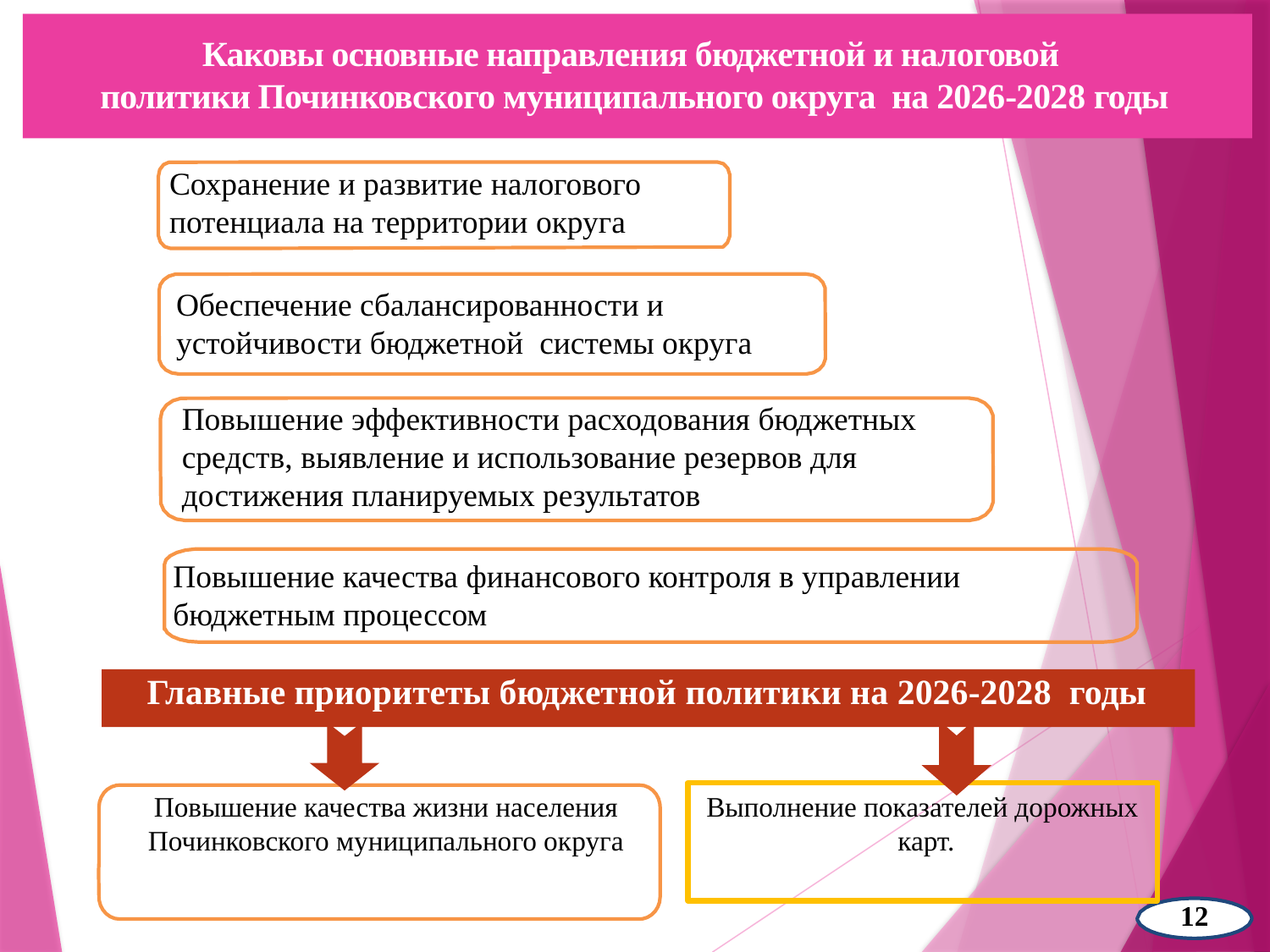

# Каковы основные направления бюджетной и налоговой политики Починковского муниципального округа  на 2026-2028 годы
Сохранение и развитие налогового потенциала на территории округа

Обеспечение сбалансированности и устойчивости бюджетной  системы округа
Повышение эффективности расходования бюджетных средств, выявление и использование резервов для достижения планируемых результатов

Повышение качества финансового контроля в управлении бюджетным процессом
      Главные приоритеты бюджетной политики на 2026-2028  годы

Выполнение показателей дорожных
 карт.

Повышение качества жизни населения Починковского муниципального округа

12
12